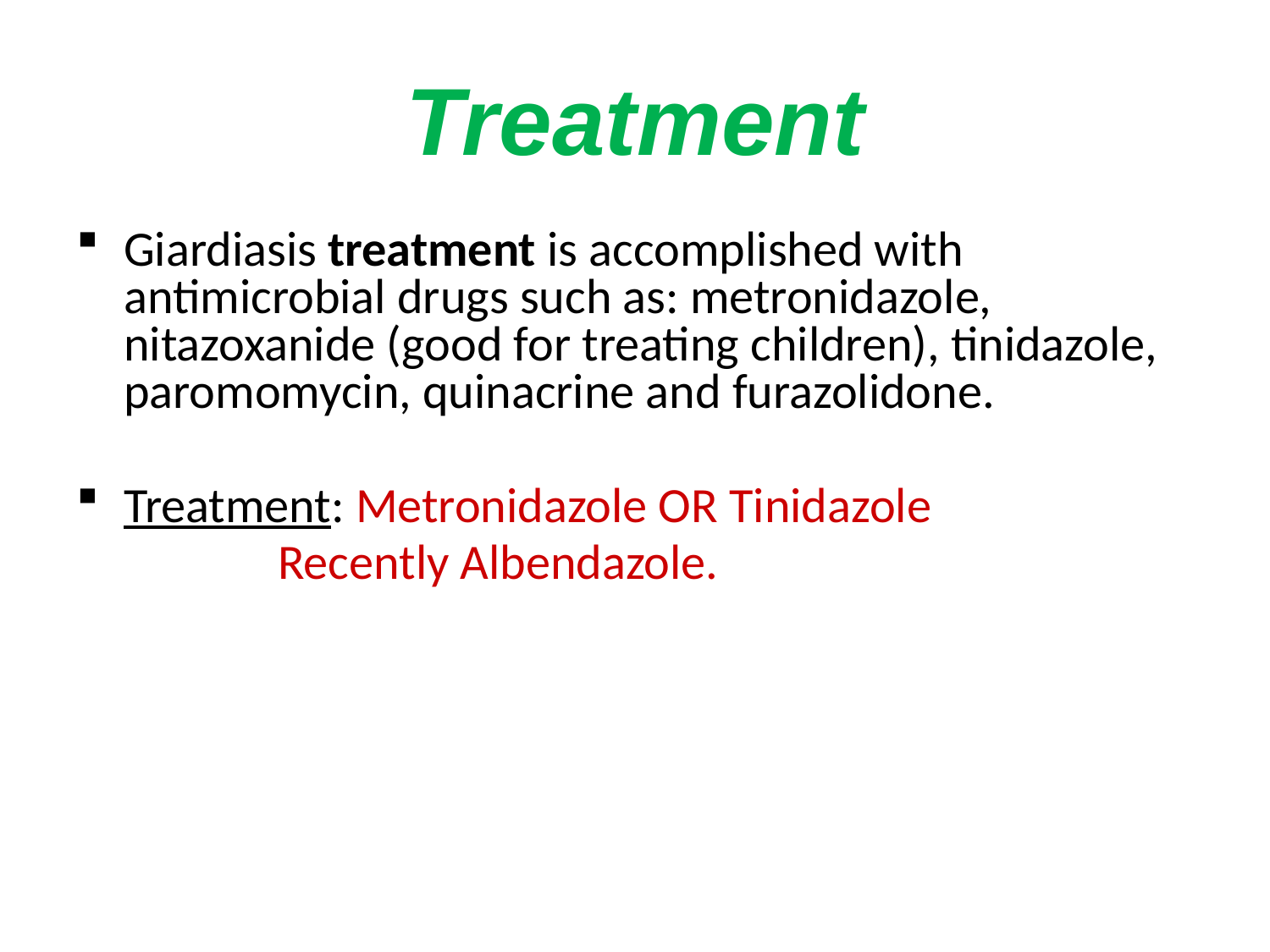

# Treatment
Giardiasis treatment is accomplished with antimicrobial drugs such as: metronidazole, nitazoxanide (good for treating children), tinidazole, paromomycin, quinacrine and furazolidone.

Treatment: Metronidazole OR Tinidazole
                  Recently Albendazole.